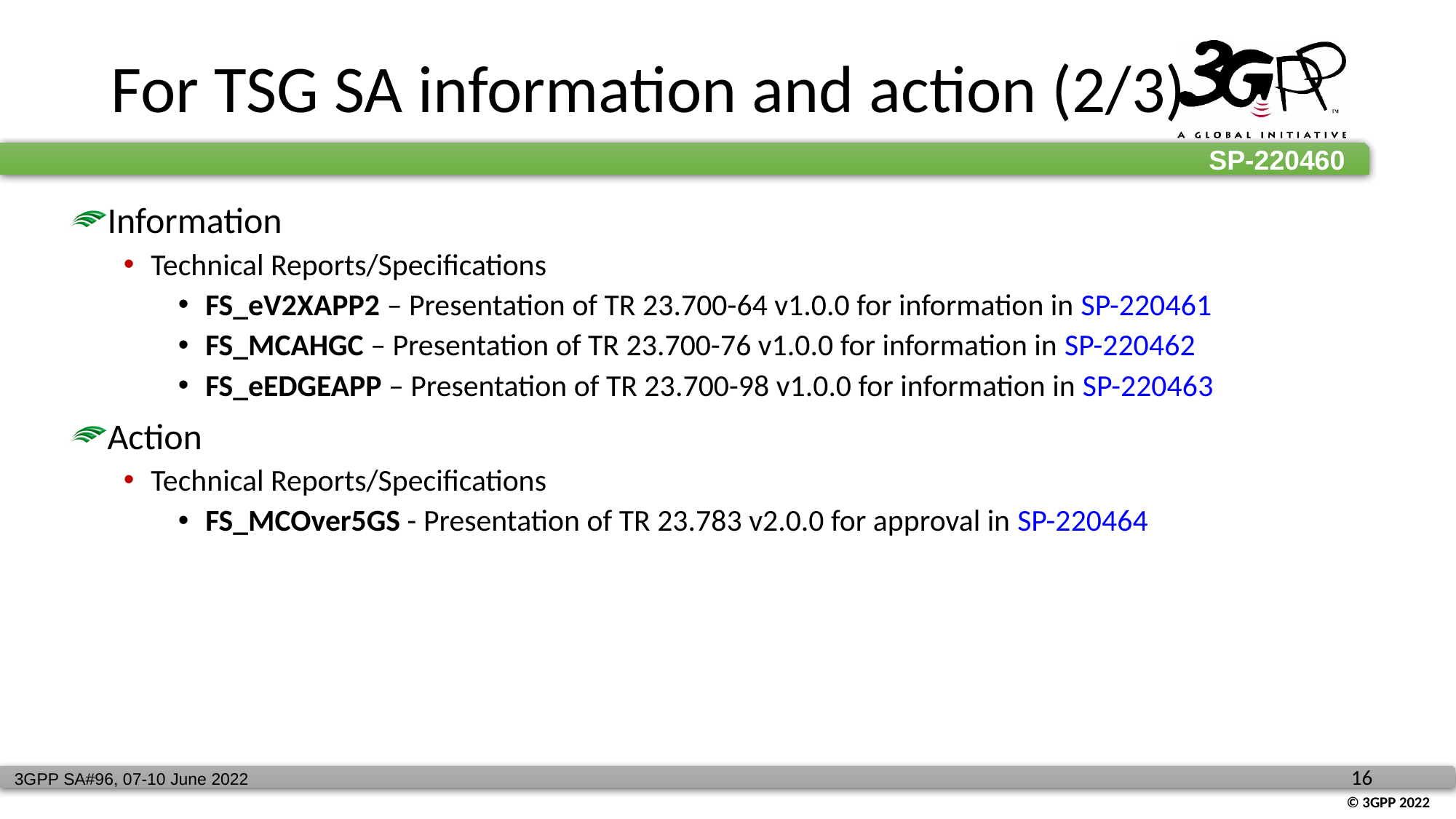

# For TSG SA information and action (2/3)
Information
Technical Reports/Specifications
FS_eV2XAPP2 – Presentation of TR 23.700-64 v1.0.0 for information in SP-220461
FS_MCAHGC – Presentation of TR 23.700-76 v1.0.0 for information in SP-220462
FS_eEDGEAPP – Presentation of TR 23.700-98 v1.0.0 for information in SP-220463
Action
Technical Reports/Specifications
FS_MCOver5GS - Presentation of TR 23.783 v2.0.0 for approval in SP-220464